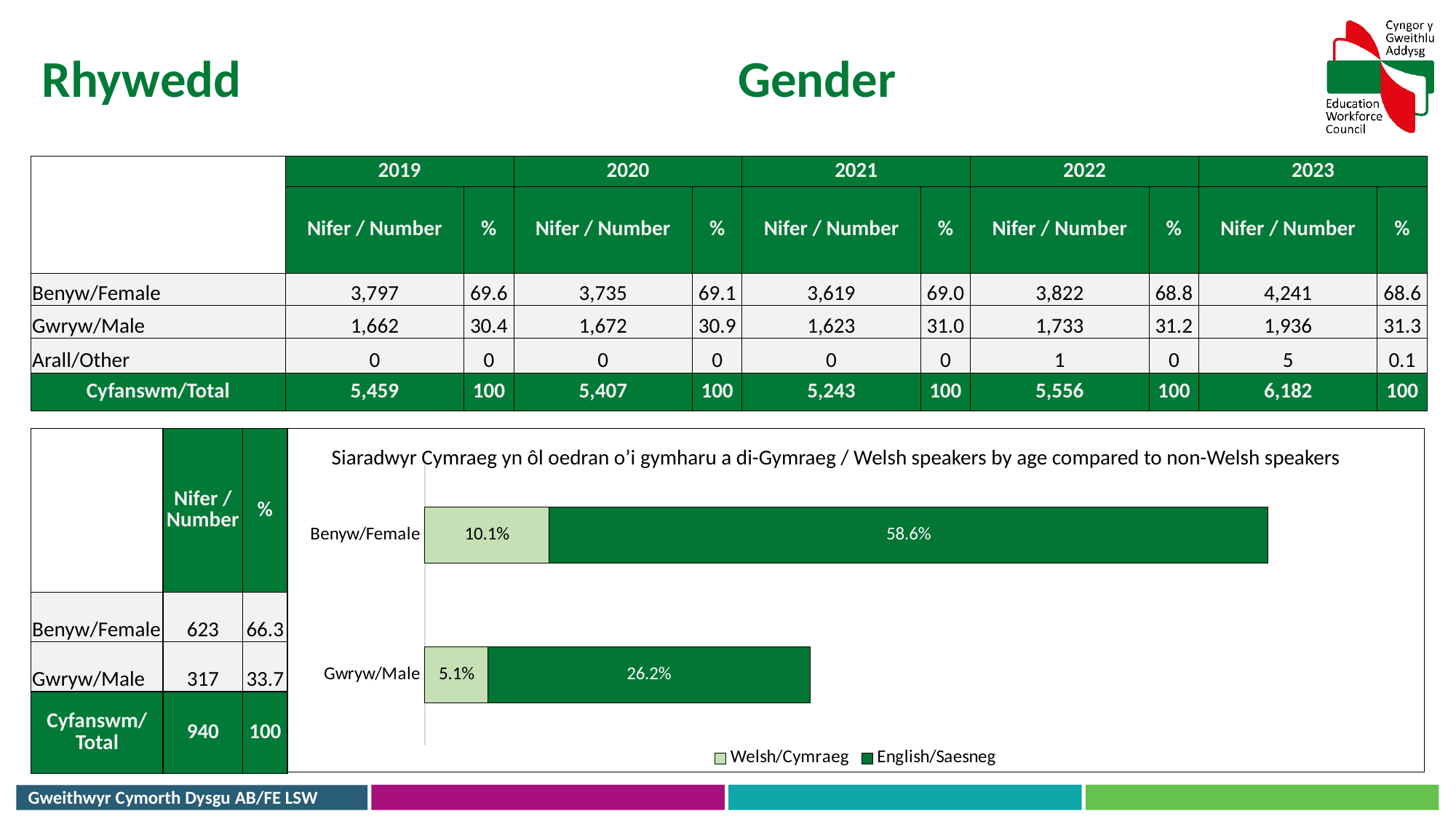

Rhywedd
Gender
|  | 2019 |  | 2020 |  | 2021 |  | 2022 |  | 2023 |  |
| --- | --- | --- | --- | --- | --- | --- | --- | --- | --- | --- |
|  | Nifer / Number | % | Nifer / Number | % | Nifer / Number | % | Nifer / Number | % | Nifer / Number | % |
| Benyw/Female | 3,797 | 69.6 | 3,735 | 69.1 | 3,619 | 69.0 | 3,822 | 68.8 | 4,241 | 68.6 |
| Gwryw/Male | 1,662 | 30.4 | 1,672 | 30.9 | 1,623 | 31.0 | 1,733 | 31.2 | 1,936 | 31.3 |
| Arall/Other | 0 | 0 | 0 | 0 | 0 | 0 | 1 | 0 | 5 | 0.1 |
| Cyfanswm/Total | 5,459 | 100 | 5,407 | 100 | 5,243 | 100 | 5,556 | 100 | 6,182 | 100 |
|  | Nifer / Number | % |
| --- | --- | --- |
| Benyw/Female | 623 | 66.3 |
| Gwryw/Male | 317 | 33.7 |
| Cyfanswm/Total | 940 | 100 |

### Chart

| Category | Welsh/Cymraeg | English/Saesneg |
|---|---|---|
| Benyw/Female | 0.10085802169337867 | 0.5857212238950947 |
| Gwryw/Male | 0.05131941071717662 | 0.26210134369435 |
Siaradwyr Cymraeg yn ôl oedran o’i gymharu a di-Gymraeg / Welsh speakers by age compared to non-Welsh speakers
Gweithwyr Cymorth Dysgu AB/FE LSW